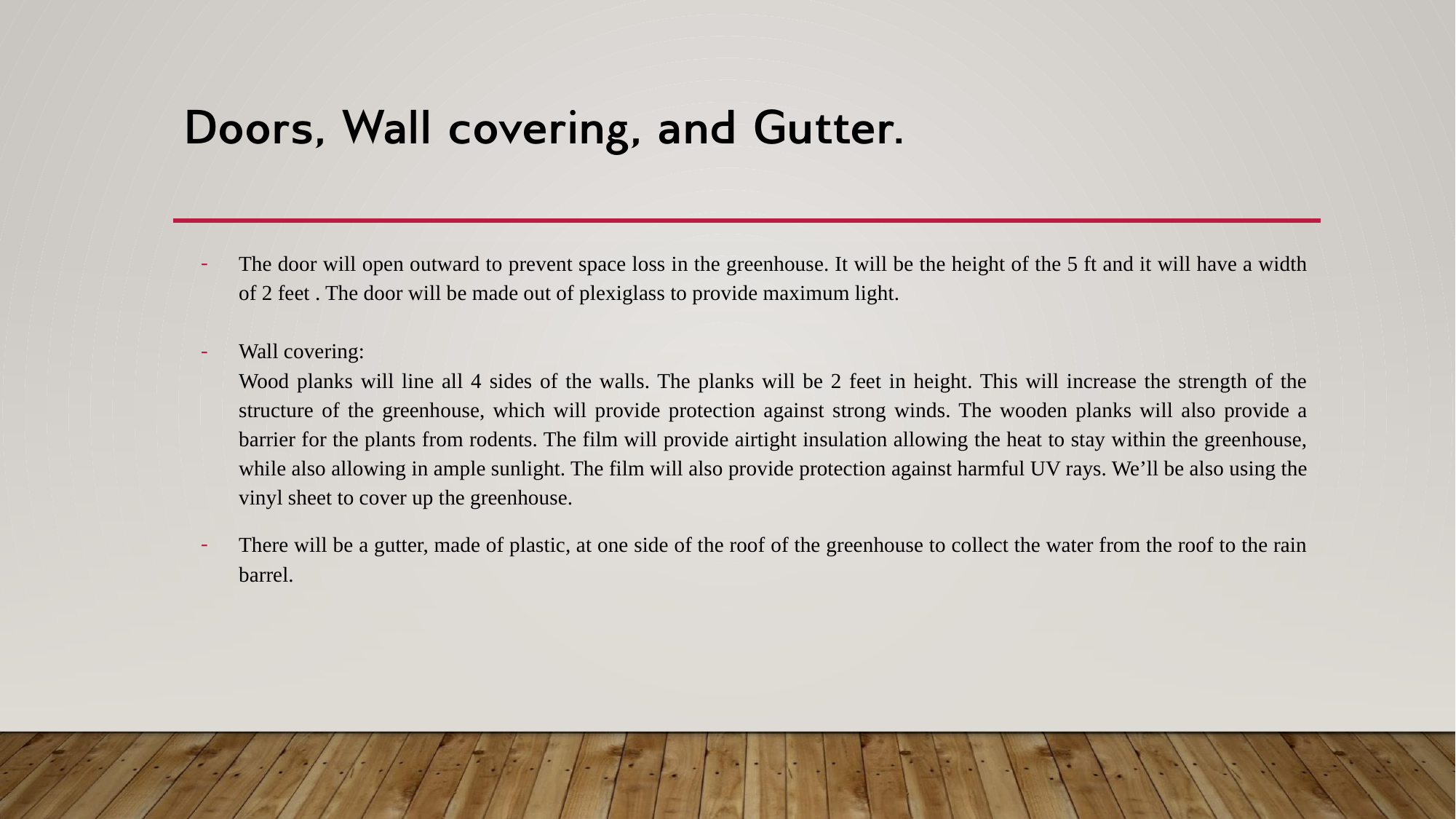

# Doors, Wall covering, and Gutter.
The door will open outward to prevent space loss in the greenhouse. It will be the height of the 5 ft and it will have a width of 2 feet . The door will be made out of plexiglass to provide maximum light.

Wall covering:
Wood planks will line all 4 sides of the walls. The planks will be 2 feet in height. This will increase the strength of the structure of the greenhouse, which will provide protection against strong winds. The wooden planks will also provide a barrier for the plants from rodents. The film will provide airtight insulation allowing the heat to stay within the greenhouse, while also allowing in ample sunlight. The film will also provide protection against harmful UV rays. We’ll be also using the vinyl sheet to cover up the greenhouse.
There will be a gutter, made of plastic, at one side of the roof of the greenhouse to collect the water from the roof to the rain barrel.